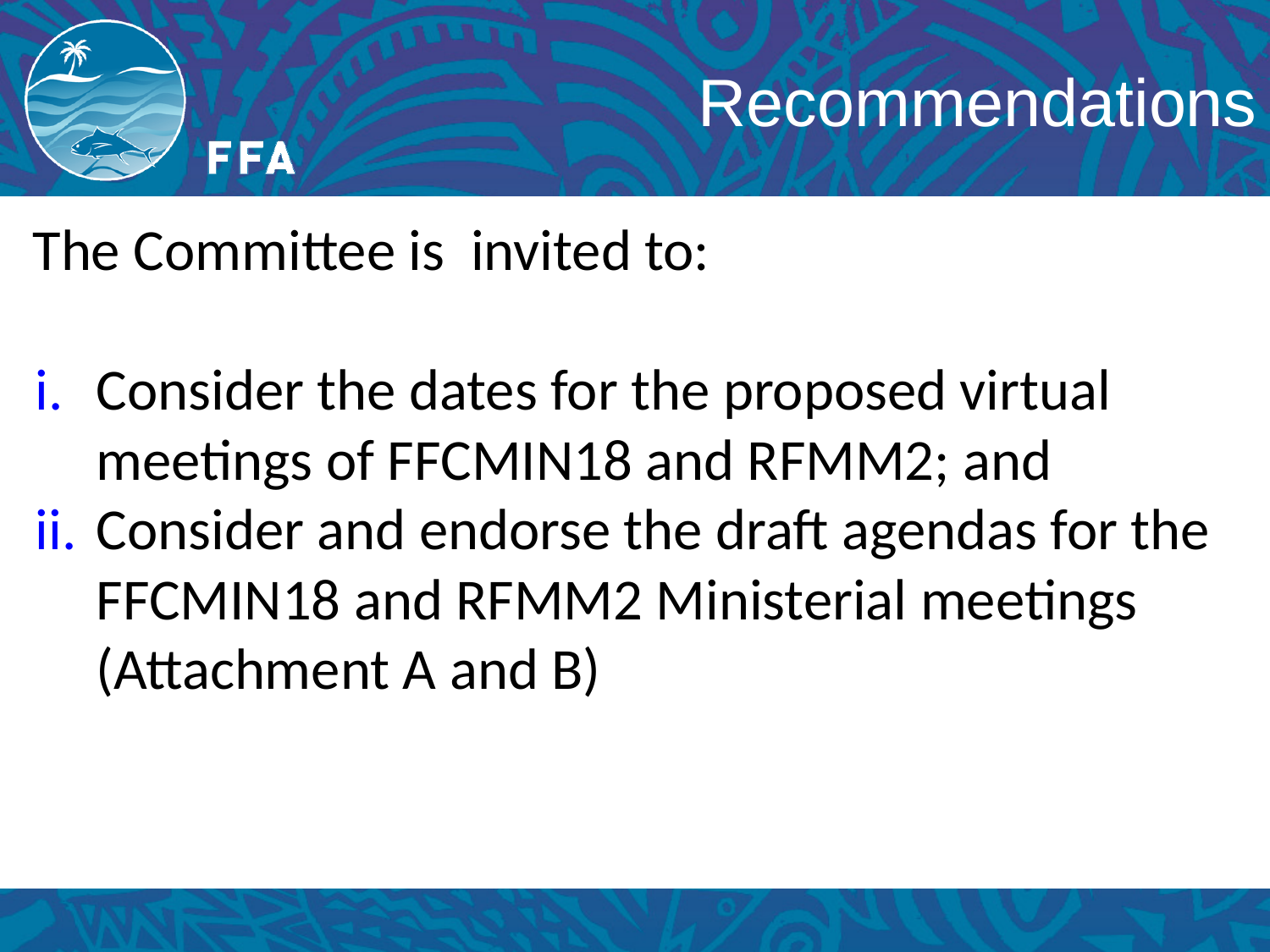

# Recommendations
The Committee is  invited to:

Consider the dates for the proposed virtual meetings of FFCMIN18 and RFMM2; and
Consider and endorse the draft agendas for the  FFCMIN18 and RFMM2 Ministerial meetings (Attachment A and B)